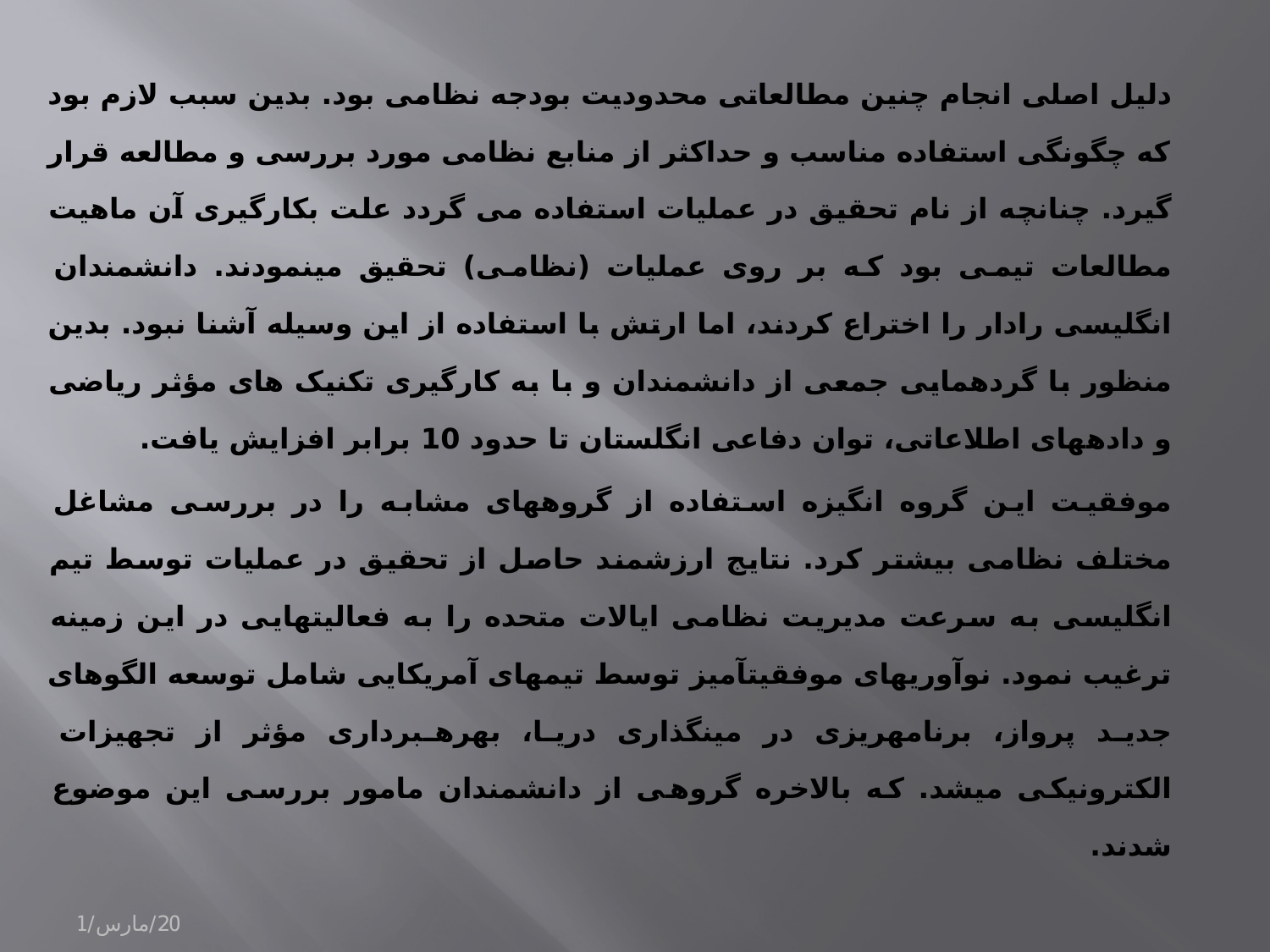

دلیل اصلی انجام چنین مطالعاتی محدودیت بودجه نظامی بود. بدین سبب لازم بود که چگونگی استفاده مناسب و حداکثر از منابع نظامی مورد بررسی و مطالعه قرار گیرد. چنانچه از نام تحقیق در عملیات استفاده می گردد علت بکارگیری آن ماهیت مطالعات تیمی بود که بر روی عملیات (نظامی) تحقیق می­نمودند. دانشمندان انگلیسی رادار را اختراع کردند، اما ارتش با استفاده از این وسیله آشنا نبود. بدین منظور با گردهمایی جمعی از دانشمندان و با به کارگیری تکنیک های مؤثر ریاضی و داده­های اطلاعاتی، توان دفاعی انگلستان تا حدود 10 برابر افزایش یافت.
موفقیت این گروه انگیزه استفاده از گروه­های مشابه را در بررسی مشاغل مختلف نظامی بیشتر کرد. نتایج ارزشمند حاصل از تحقیق در عملیات توسط تیم انگلیسی به سرعت مدیریت نظامی ایالات متحده را به فعالیت­هایی در این زمینه ترغیب نمود. نوآوری­های موفقیت­آمیز توسط تیم­های آمریکایی شامل توسعه الگوهای جدید پرواز، برنامه­ریزی در مین­گذاری دریا، بهره­برداری مؤثر از تجهیزات الکترونیکی می­شد. که بالاخره گروهی از دانشمندان مامور بررسی این موضوع شدند.

20/مارس/1